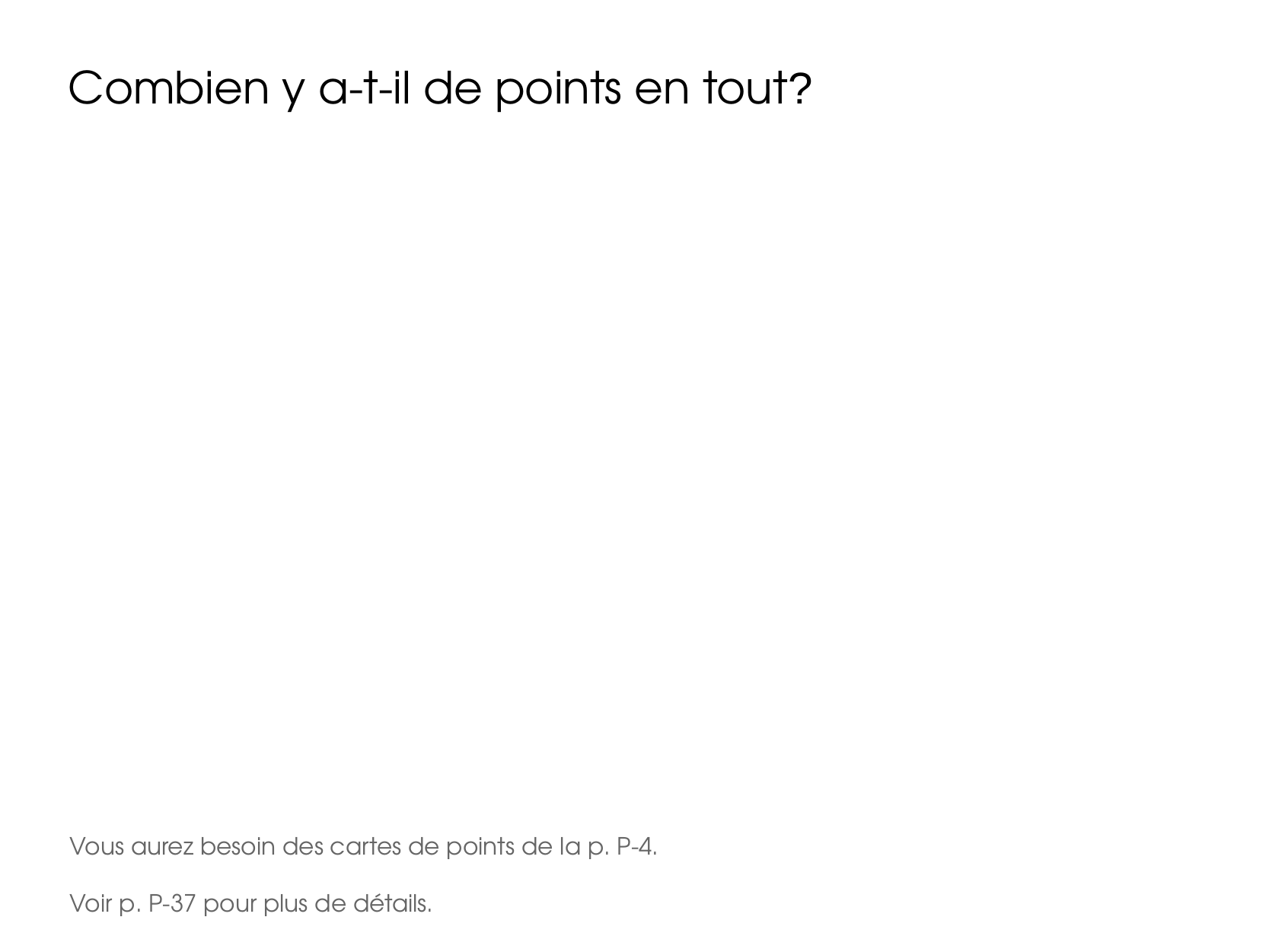

Combien y a-t-il de points en tout?

Vous aurez besoin des cartes de points de la p. P-4.
Voir p. P-37 pour plus de détails.